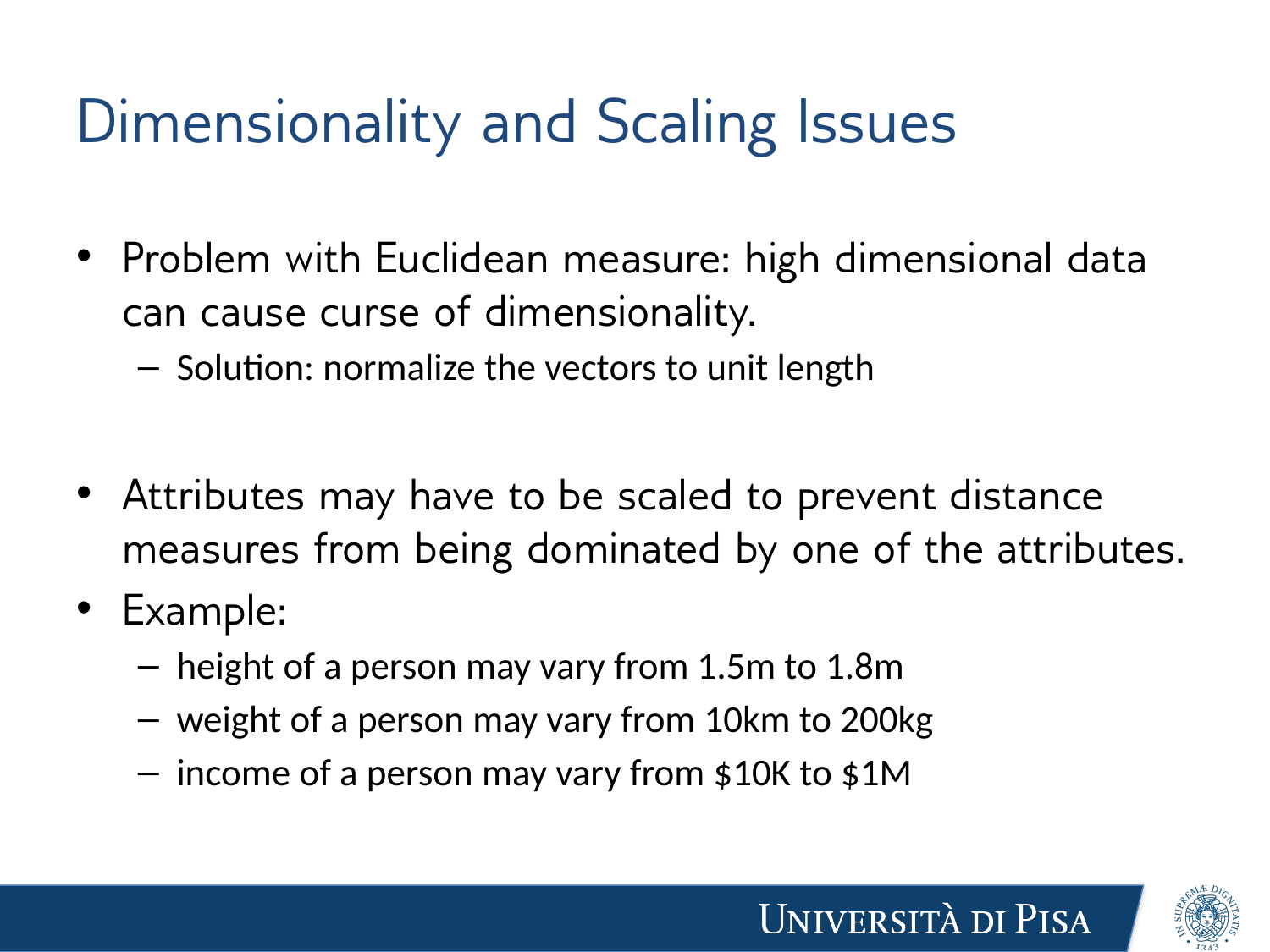

# Dimensionality and Scaling Issues
Problem with Euclidean measure: high dimensional data can cause curse of dimensionality.
Solution: normalize the vectors to unit length

Attributes may have to be scaled to prevent distance measures from being dominated by one of the attributes.
Example:
height of a person may vary from 1.5m to 1.8m
weight of a person may vary from 10km to 200kg
income of a person may vary from $10K to $1M